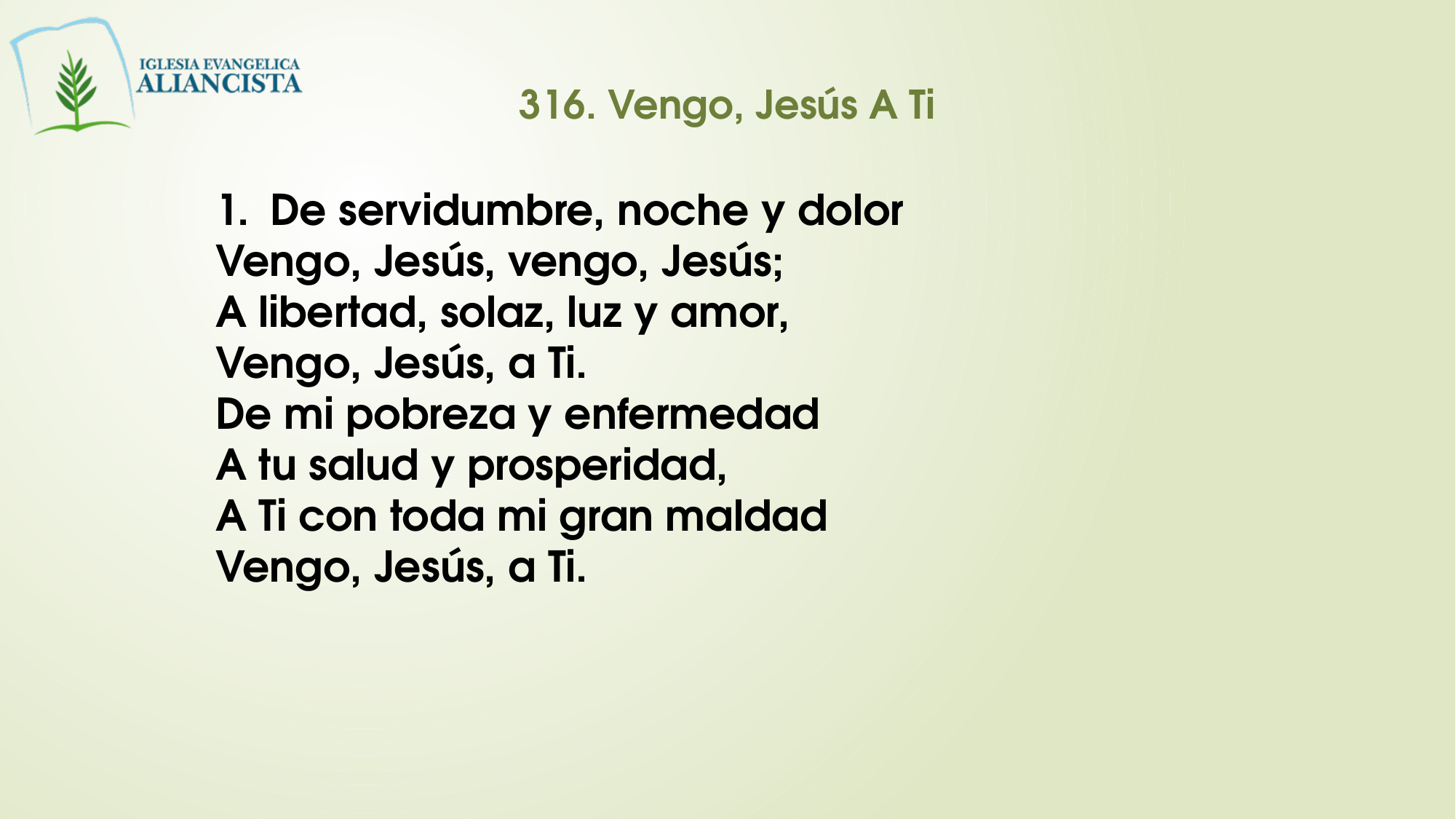

316. Vengo, Jesús A Ti
De servidumbre, noche y dolor
Vengo, Jesús, vengo, Jesús;
A libertad, solaz, luz y amor,
Vengo, Jesús, a Ti.
De mi pobreza y enfermedad
A tu salud y prosperidad,
A Ti con toda mi gran maldad
Vengo, Jesús, a Ti.